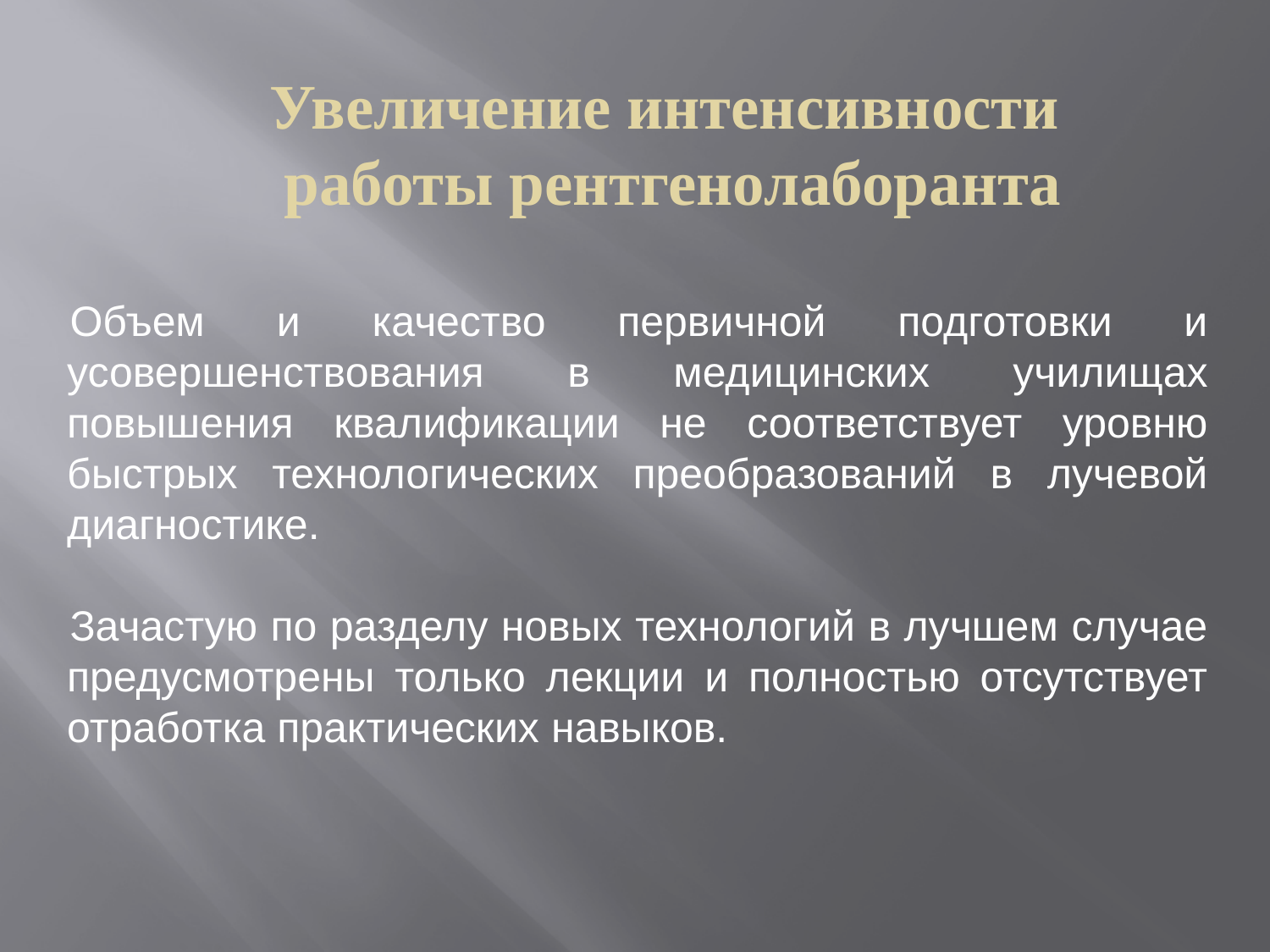

Увеличение интенсивности
 работы рентгенолаборанта

Объем и качество первичной подготовки и усовершенствования в медицинских училищах повышения квалификации не соответствует уровню быстрых технологических преобразований в лучевой диагностике.

Зачастую по разделу новых технологий в лучшем случае предусмотрены только лекции и полностью отсутствует отработка практических навыков.